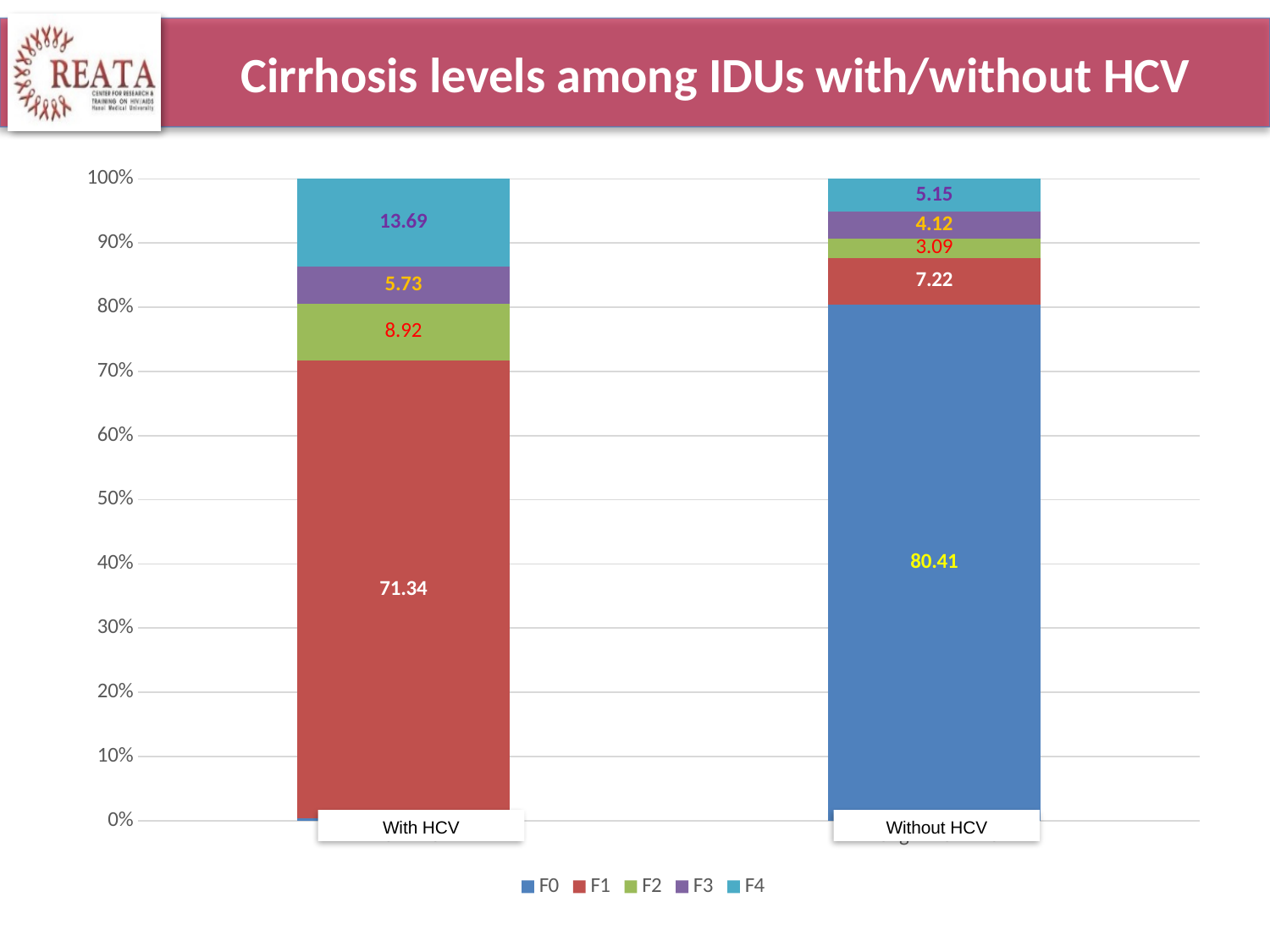

# Cirrhosis levels among IDUs with/without HCV

### Chart

| Category | F0 | F1 | F2 | F3 | F4 |
|---|---|---|---|---|---|
| Nhiễm HCV | 0.32 | 71.34 | 8.92 | 5.73 | 13.69 |
| Không nhiễm HCV | 80.41 | 7.22 | 3.09 | 4.12 | 5.15 |
With HCV
Without HCV